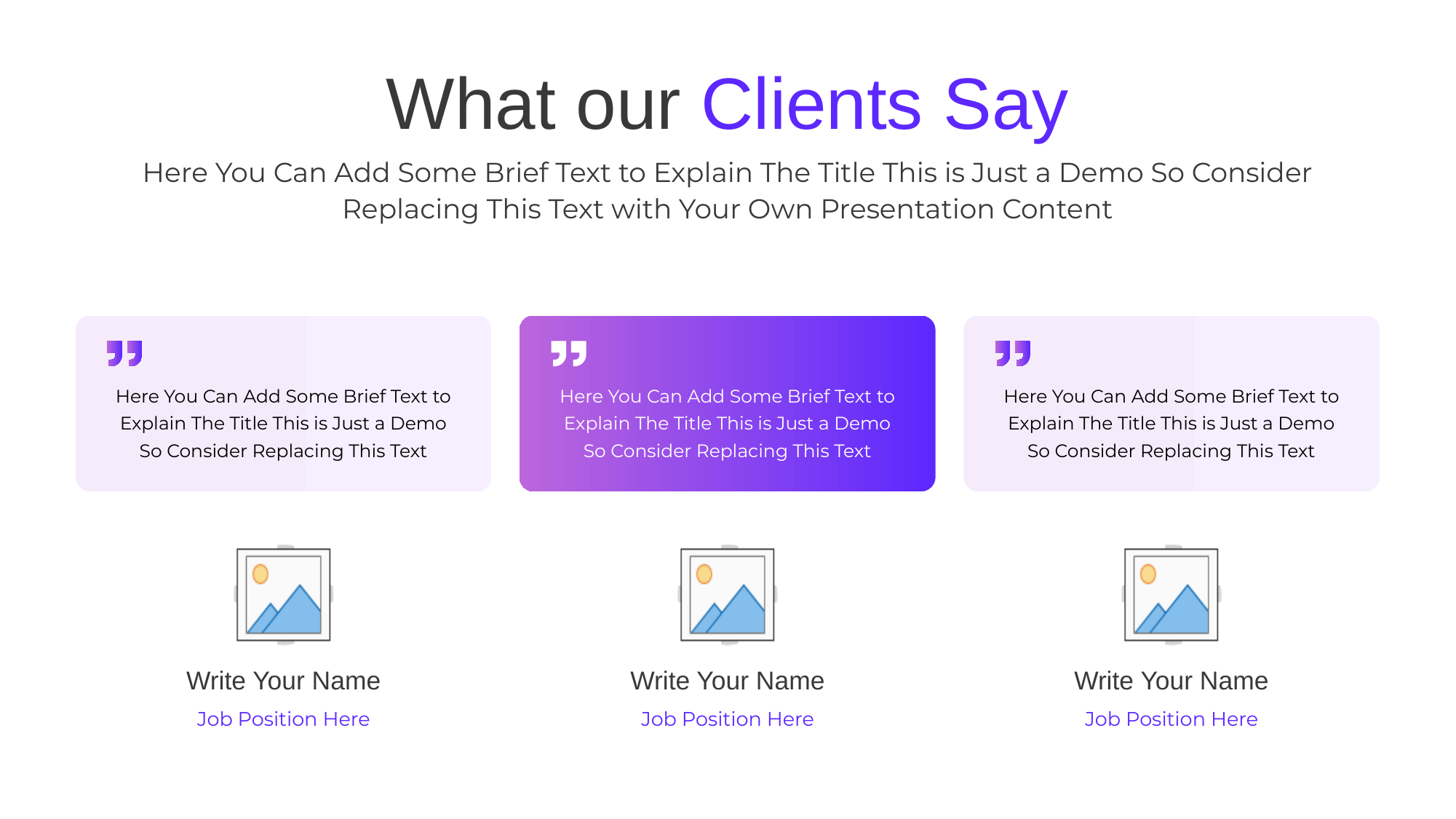

What our Clients Say
Here You Can Add Some Brief Text to Explain The Title This is Just a Demo So Consider
Replacing This Text with Your Own Presentation Content

Here You Can Add Some Brief Text to Explain The Title This is Just a Demo So Consider Replacing This Text

Here You Can Add Some Brief Text to Explain The Title This is Just a Demo So Consider Replacing This Text

Here You Can Add Some Brief Text to Explain The Title This is Just a Demo So Consider Replacing This Text

Write Your Name
Write Your Name
Write Your Name
Job Position Here
Job Position Here
Job Position Here